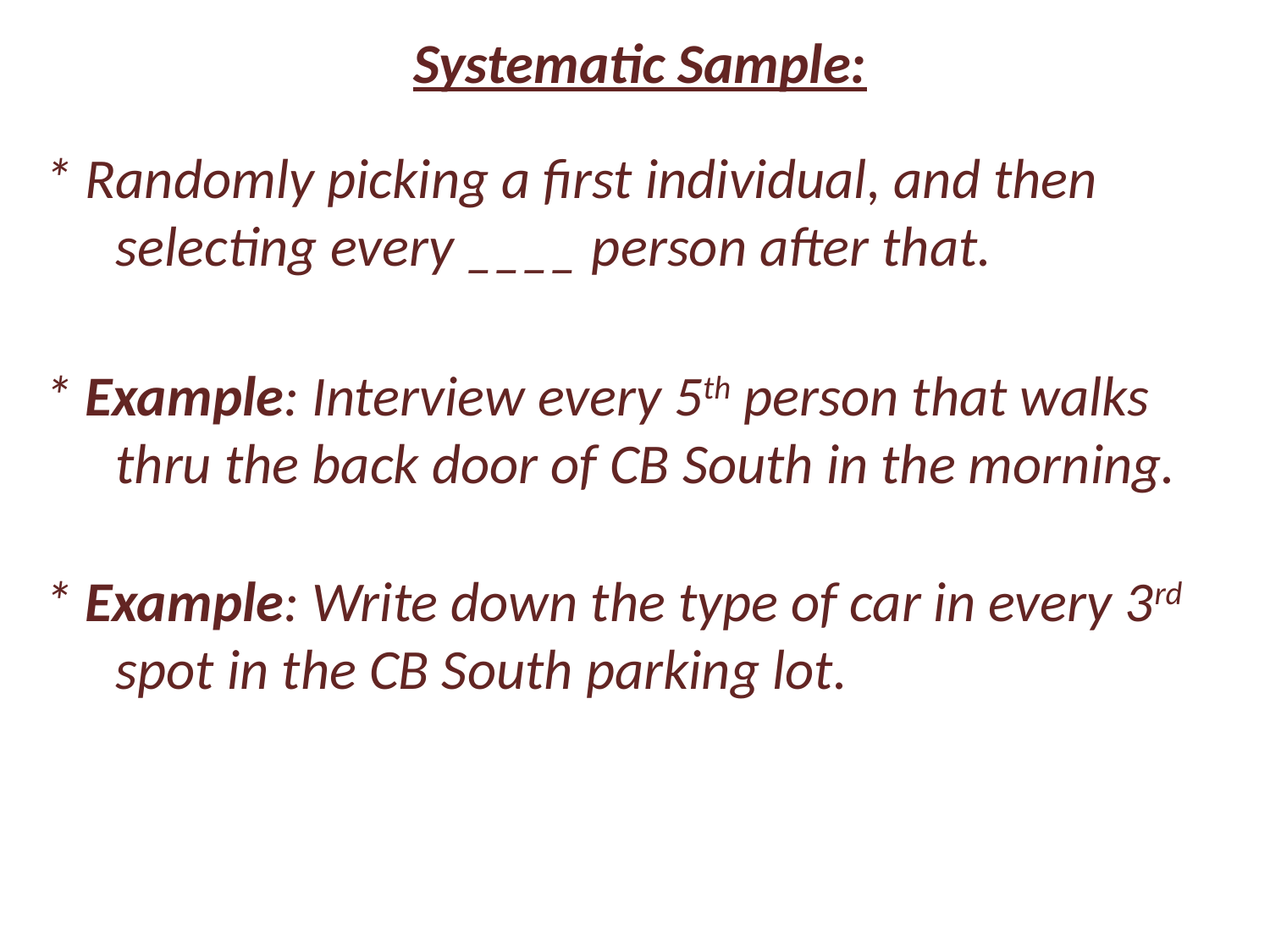

Systematic Sample:
* Randomly picking a first individual, and then selecting every ____ person after that.
* Example: Interview every 5th person that walks thru the back door of CB South in the morning.
* Example: Write down the type of car in every 3rd spot in the CB South parking lot.